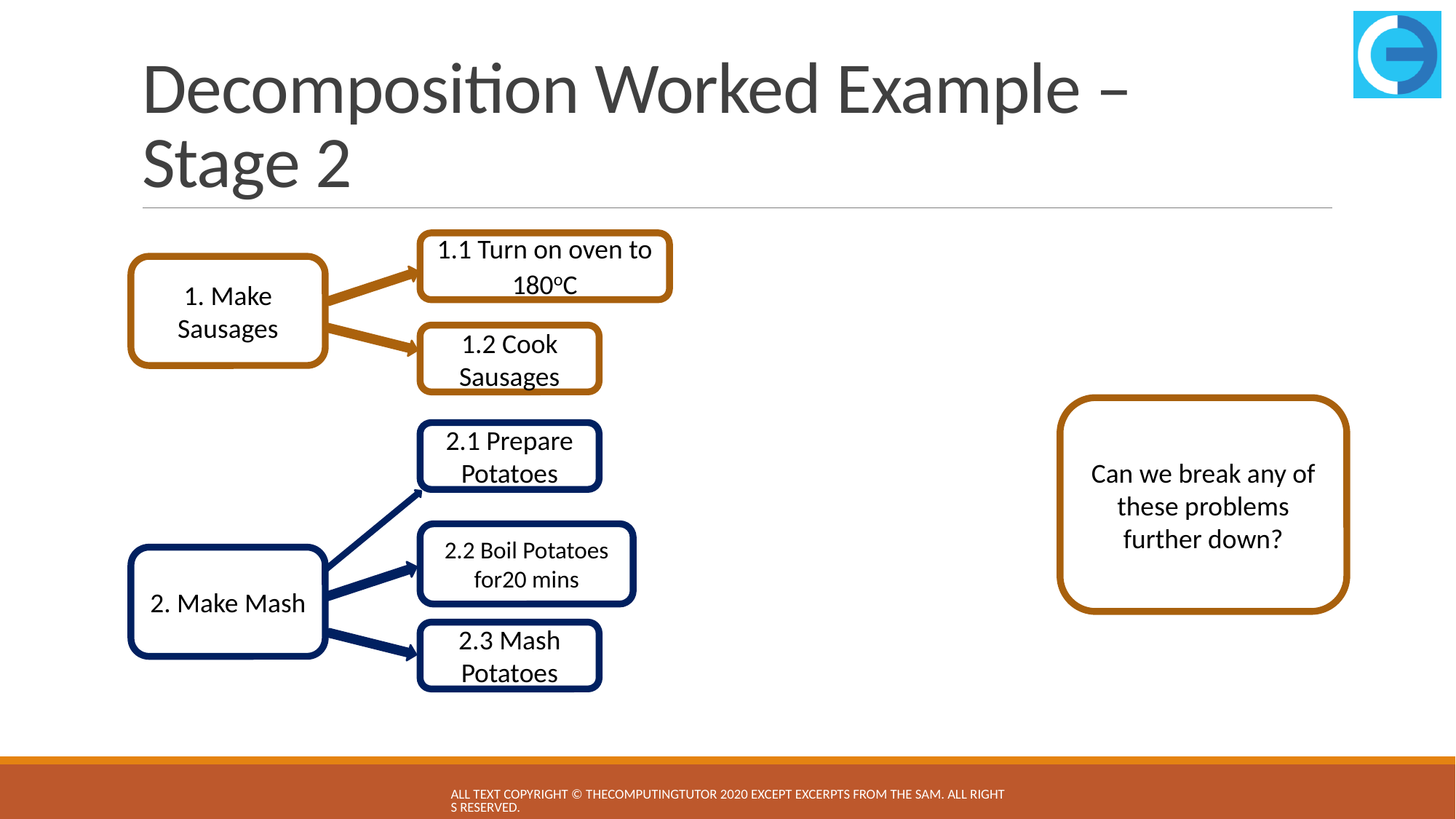

# Decomposition Worked Example – Stage 2
1.1 Turn on oven to 180oC
1. Make Sausages

1.2 Cook Sausages

Can we break any of these problems further down?
2.1 Prepare Potatoes
2.2 Boil Potatoes for20 mins

2. Make Mash

2.3 Mash Potatoes

All text copyright © TheComputingTutor 2020 except excerpts from the SAM. All rights Reserved.